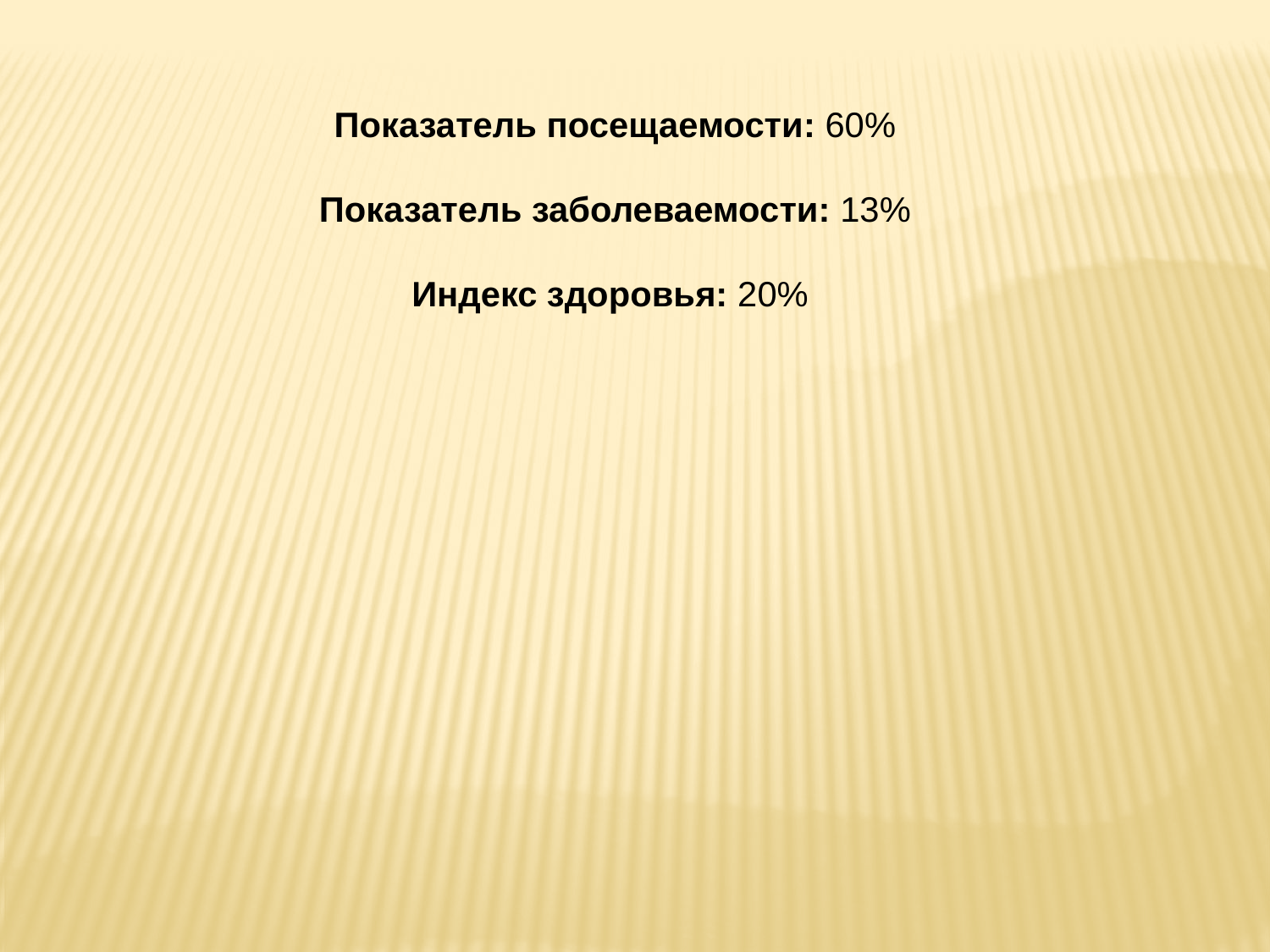

Показатель посещаемости: 60%

Показатель заболеваемости: 13%

Индекс здоровья: 20%